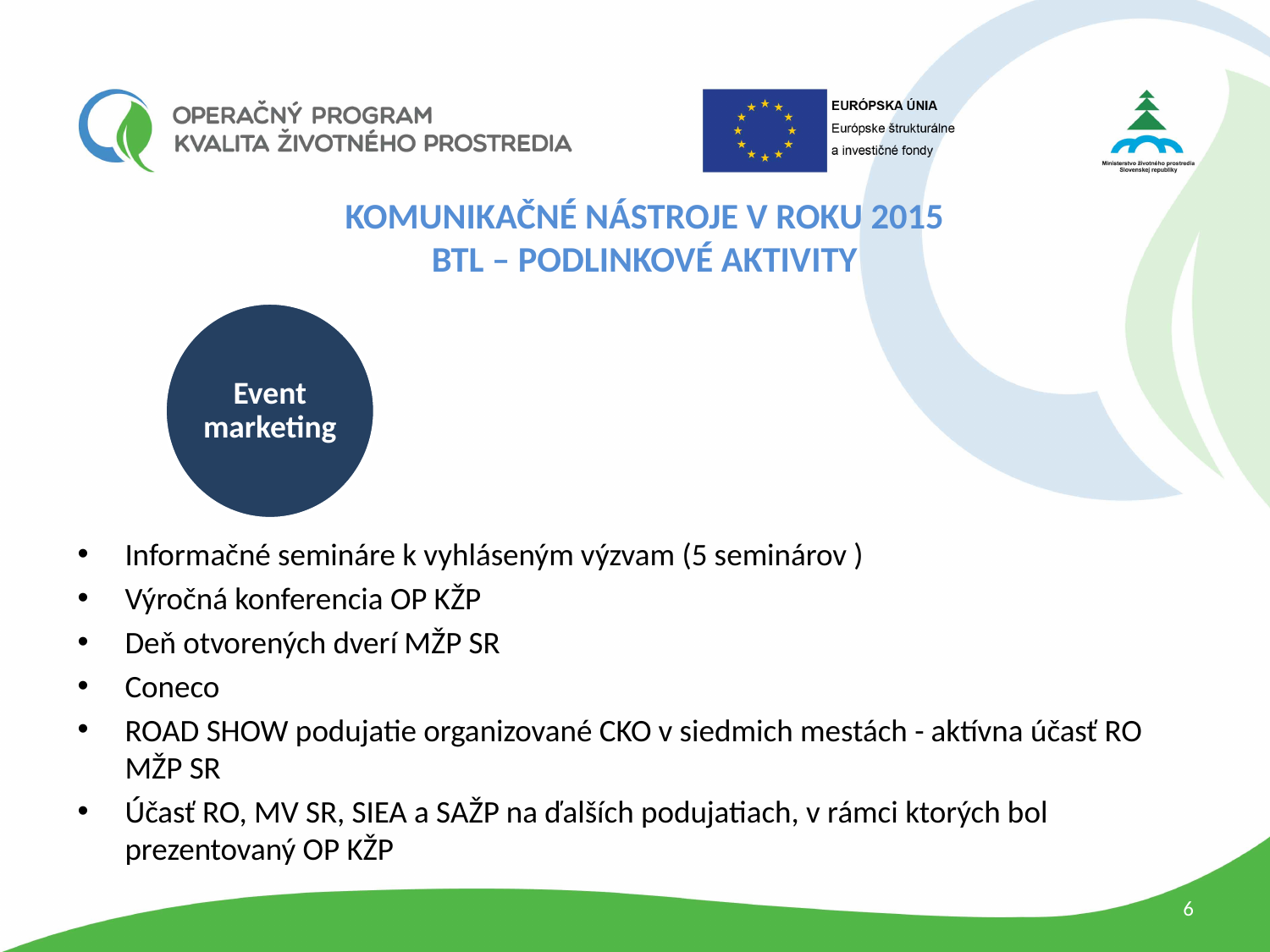

# KOMUNIKAČNÉ NÁSTROJE V ROKU 2015 BTL – PODLINKOVÉ AKTIVITY

Informačné semináre k vyhláseným výzvam (5 seminárov )
Výročná konferencia OP KŽP
Deň otvorených dverí MŽP SR
Coneco
ROAD SHOW podujatie organizované CKO v siedmich mestách - aktívna účasť RO MŽP SR
Účasť RO, MV SR, SIEA a SAŽP na ďalších podujatiach, v rámci ktorých bol prezentovaný OP KŽP

Event marketing
6